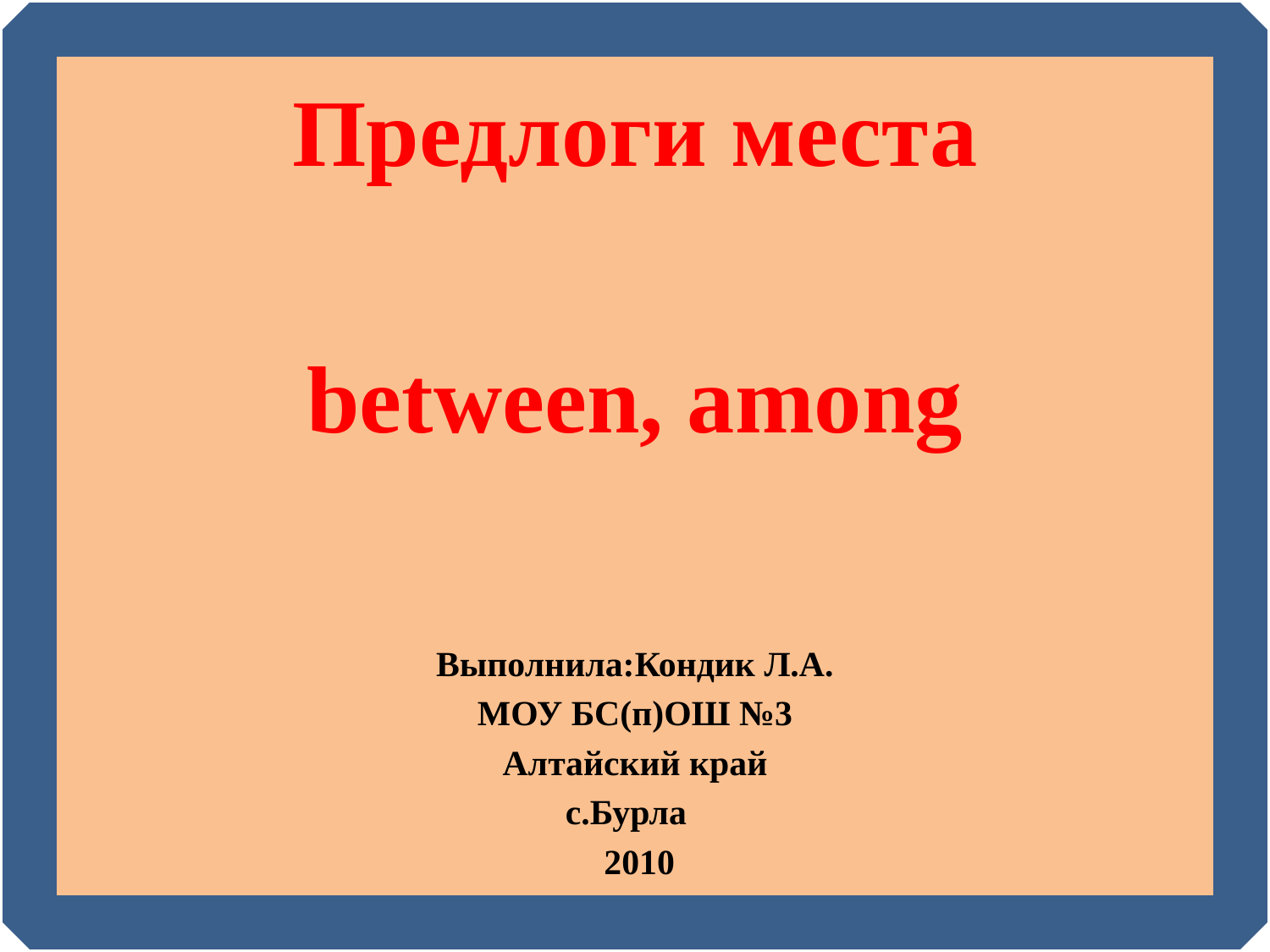

Предлоги места

between, among

Выполнила:Кондик Л.А.
МОУ БС(п)ОШ №3
Алтайский край
с.Бурла
 2010
#